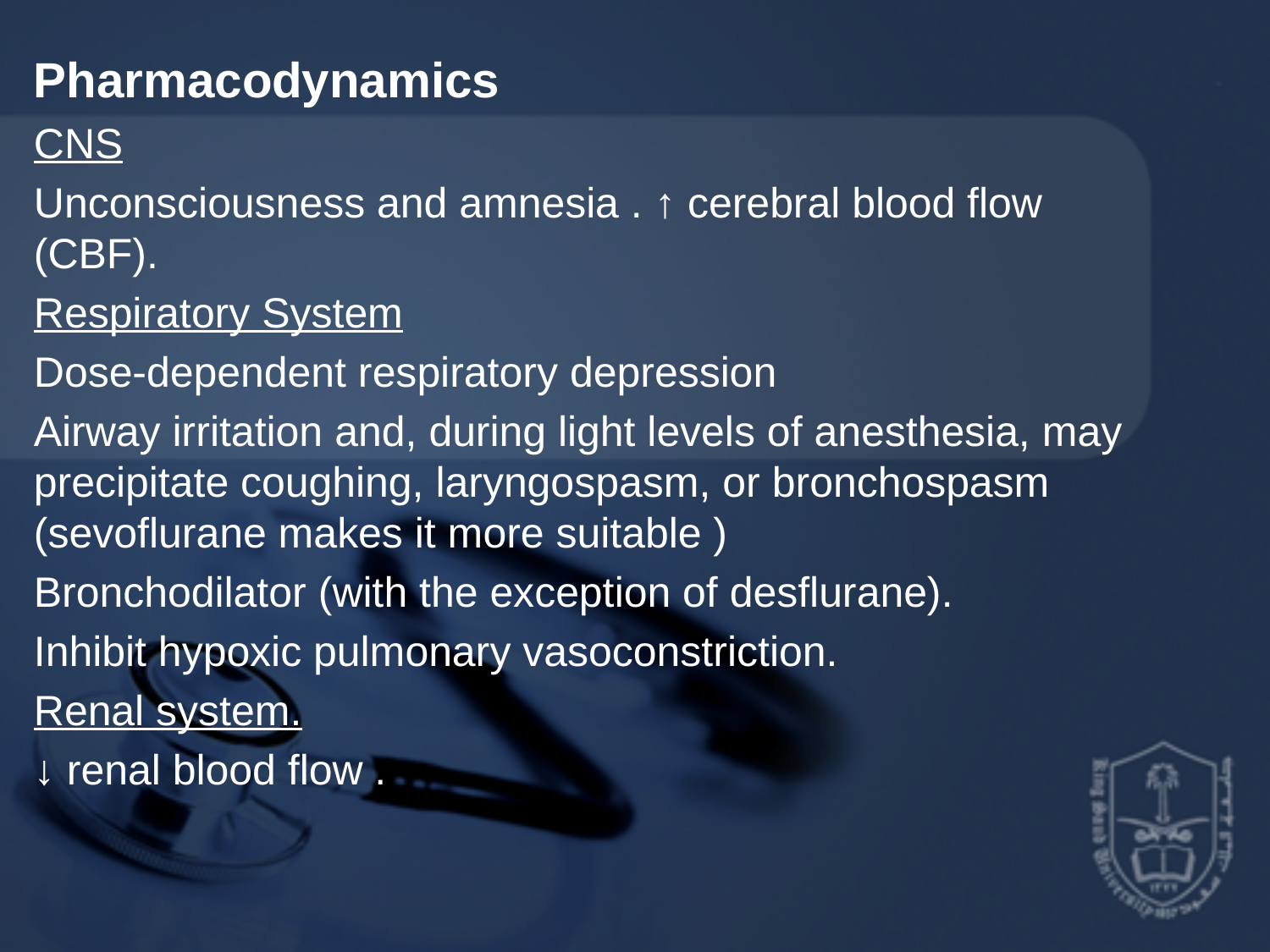

Pharmacodynamics
CNS
Unconsciousness and amnesia . ↑ cerebral blood flow (CBF).
Respiratory System
Dose-dependent respiratory depression
Airway irritation and, during light levels of anesthesia, may precipitate coughing, laryngospasm, or bronchospasm (sevoflurane makes it more suitable )
Bronchodilator (with the exception of desflurane).
Inhibit hypoxic pulmonary vasoconstriction.
Renal system.
↓ renal blood flow .